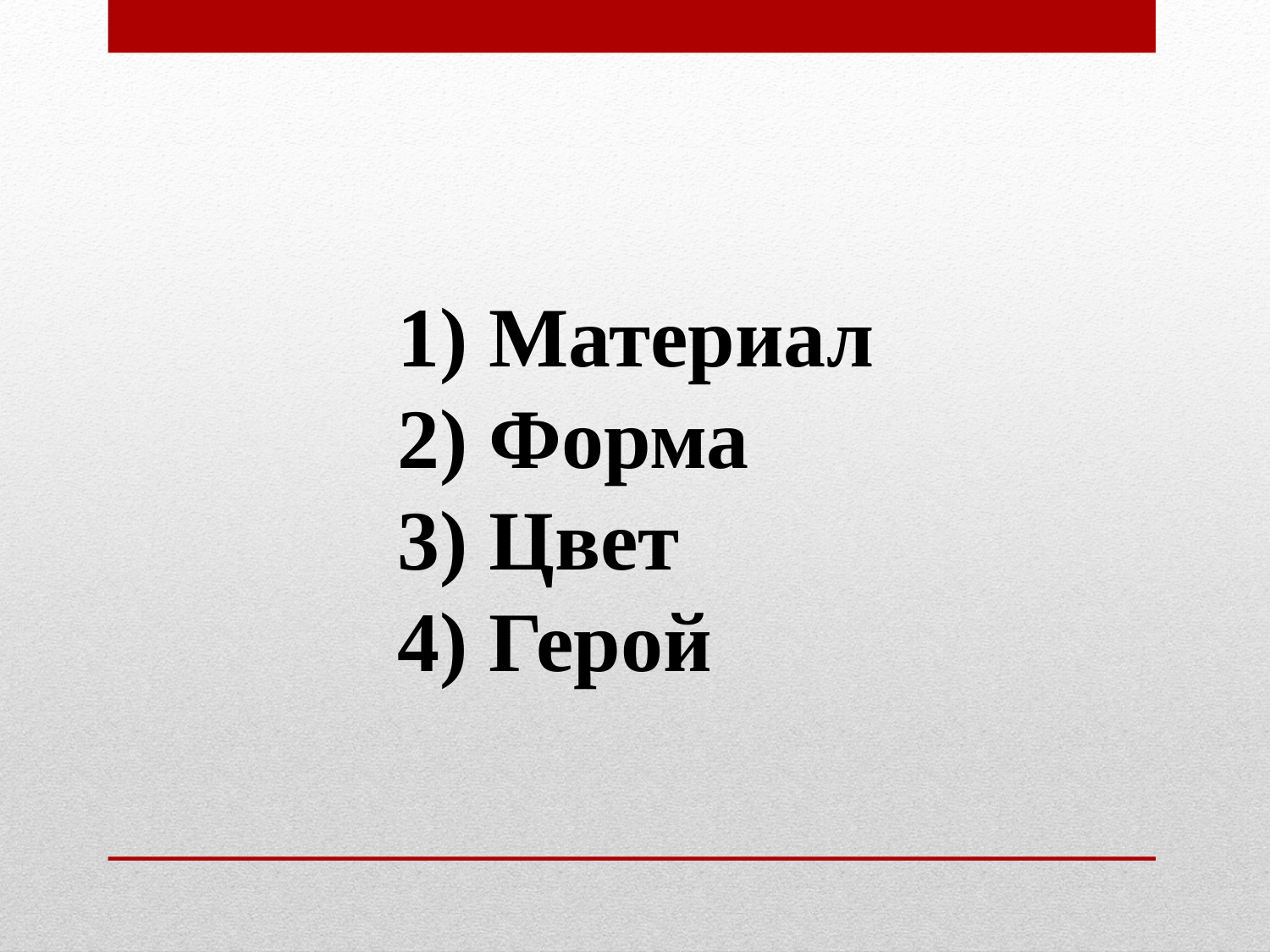

1) Материал
2) Форма
3) Цвет
4) Герой